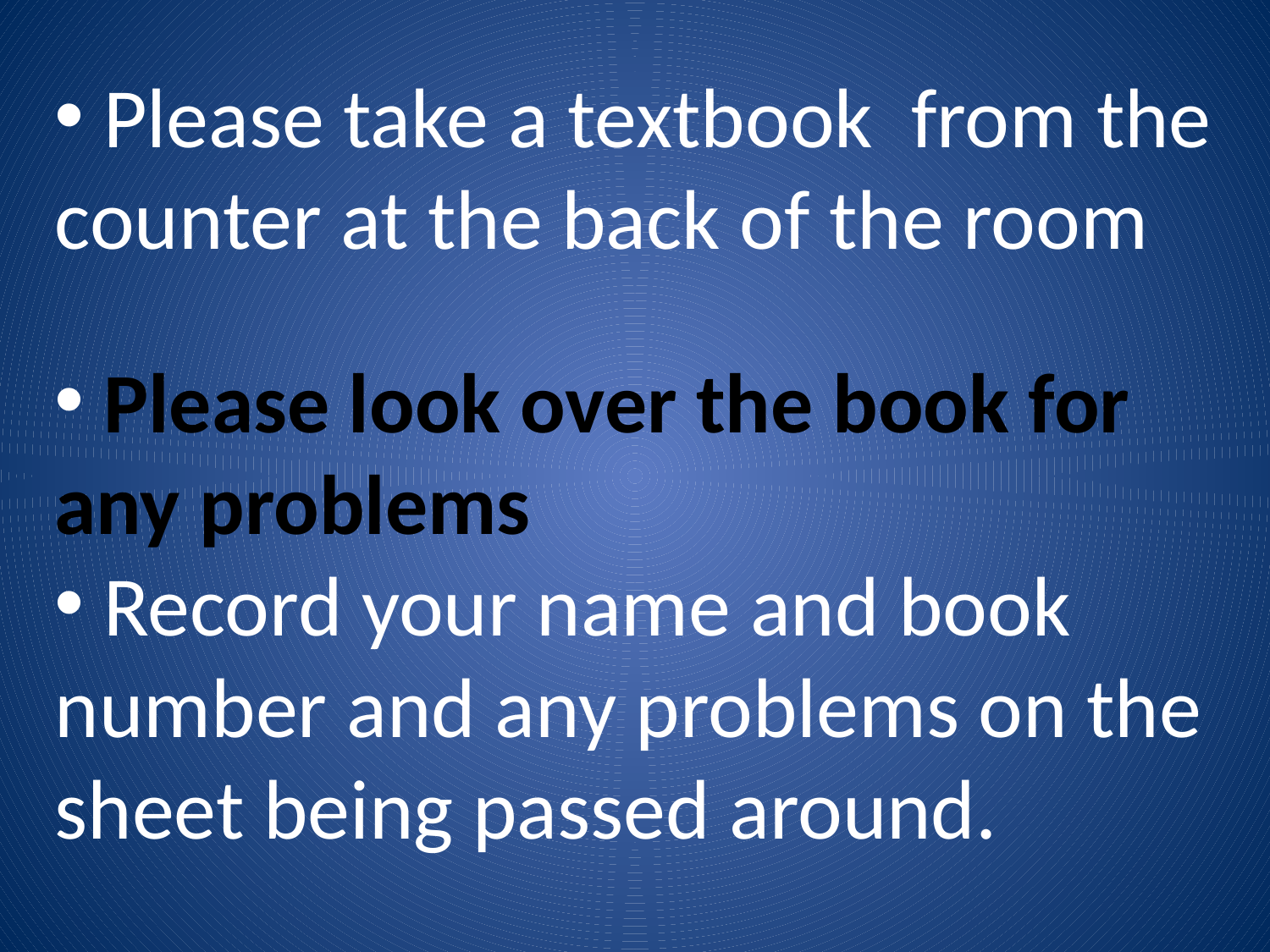

Please take a textbook  from the counter at the back of the room
 Please look over the book for any problems
 Record your name and book number and any problems on the sheet being passed around.